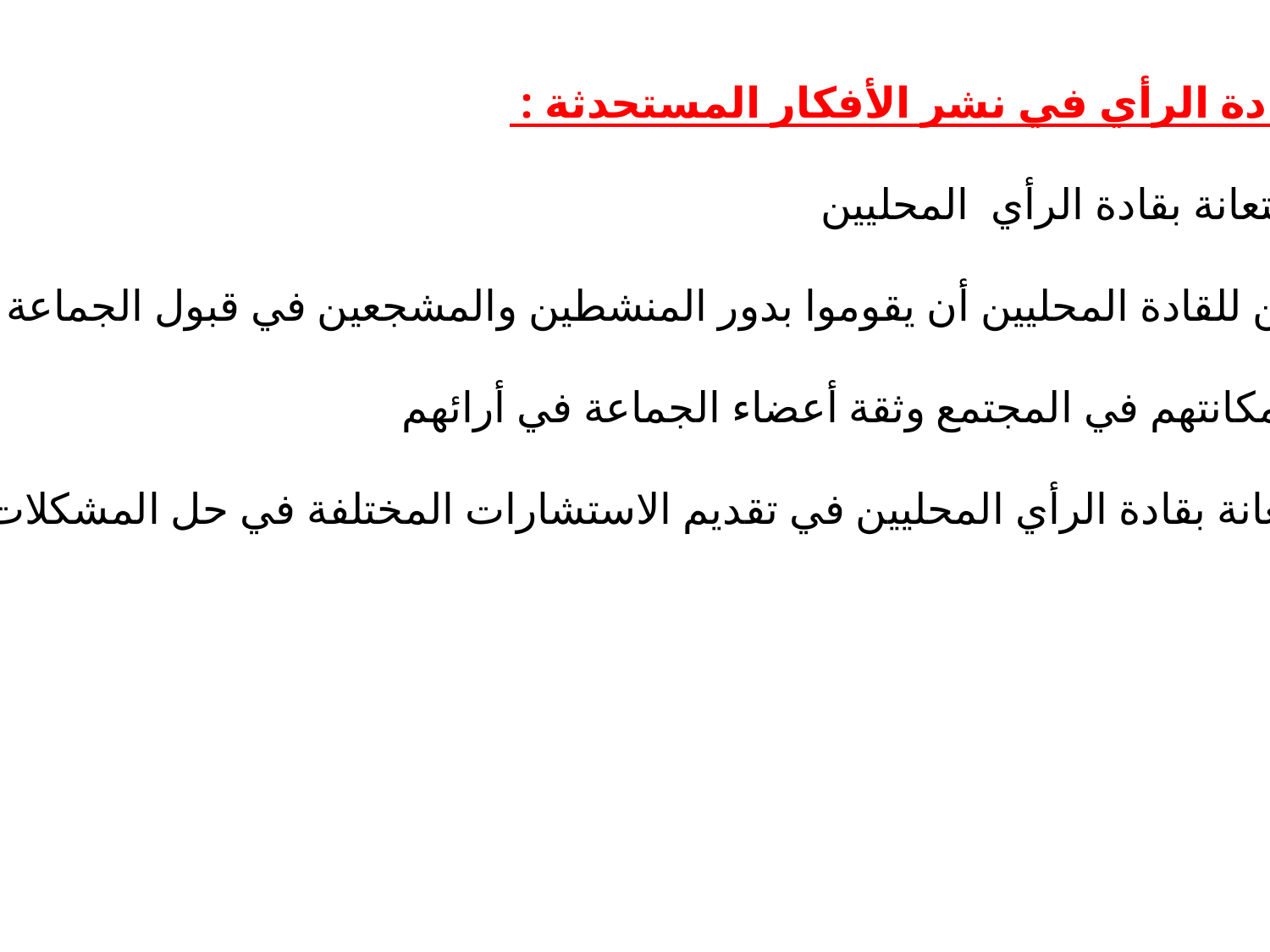

دور قادة الرأي في نشر الأفكار المستحدثة :

1- الاستعانة بقادة الرأي  المحليين

2- يمكن للقادة المحليين أن يقوموا بدور المنشطين والمشجعين في قبول الجماعة للأفكار

 بحكم مكانتهم في المجتمع وثقة أعضاء الجماعة في أرائهم

3- استعانة بقادة الرأي المحليين في تقديم الاستشارات المختلفة في حل المشكلات .